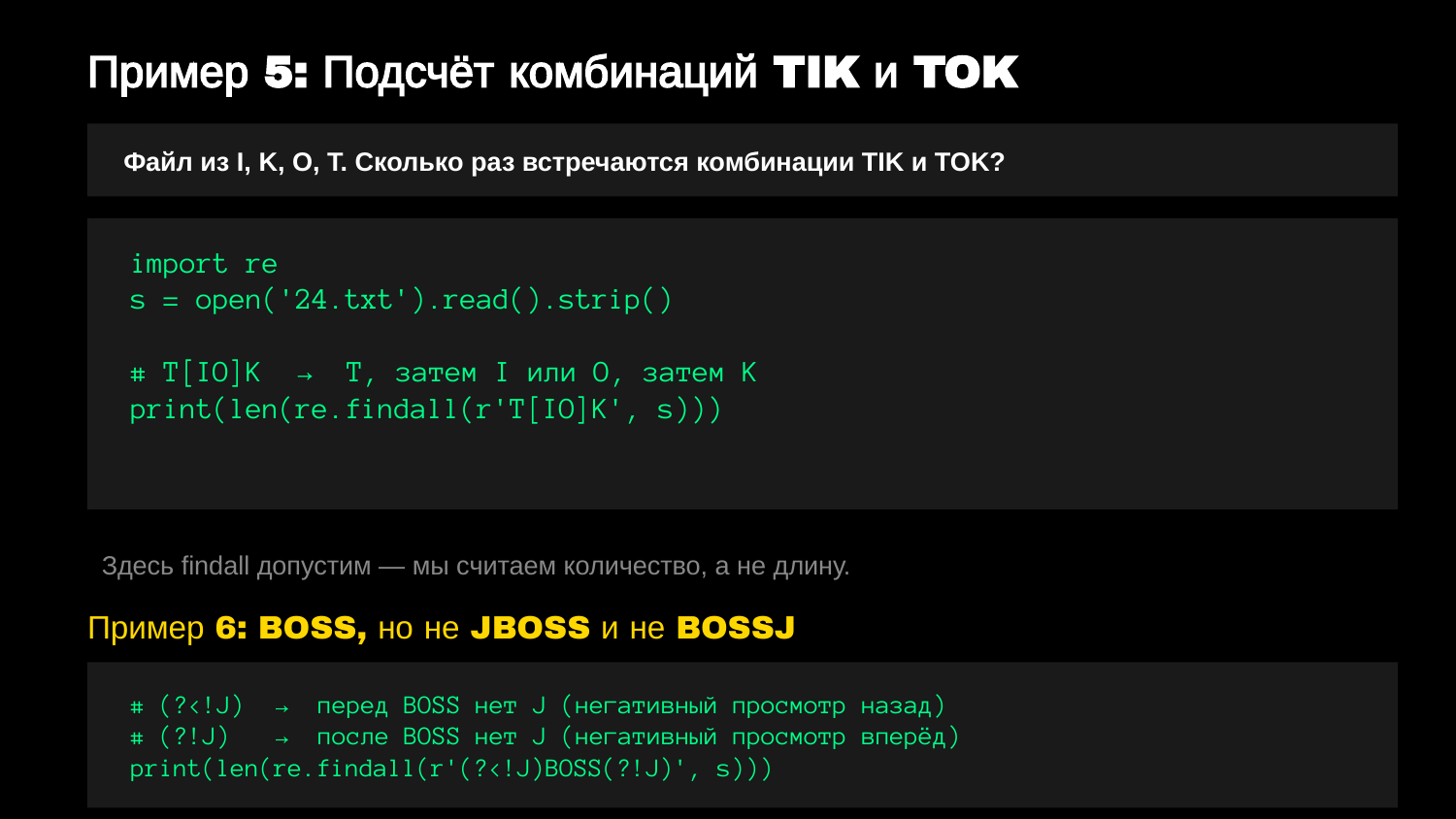

Пример 5: Подсчёт комбинаций TIK и TOK

Файл из I, K, O, T. Сколько раз встречаются комбинации TIK и TOK?

import re
s = open('24.txt').read().strip()

# T[IO]K  →  T, затем I или O, затем K
print(len(re.findall(r'T[IO]K', s)))
Здесь findall допустим — мы считаем количество, а не длину.
Пример 6: BOSS, но не JBOSS и не BOSSJ

# (?<!J)  →  перед BOSS нет J (негативный просмотр назад)
# (?!J)   →  после BOSS нет J (негативный просмотр вперёд)
print(len(re.findall(r'(?<!J)BOSS(?!J)', s)))